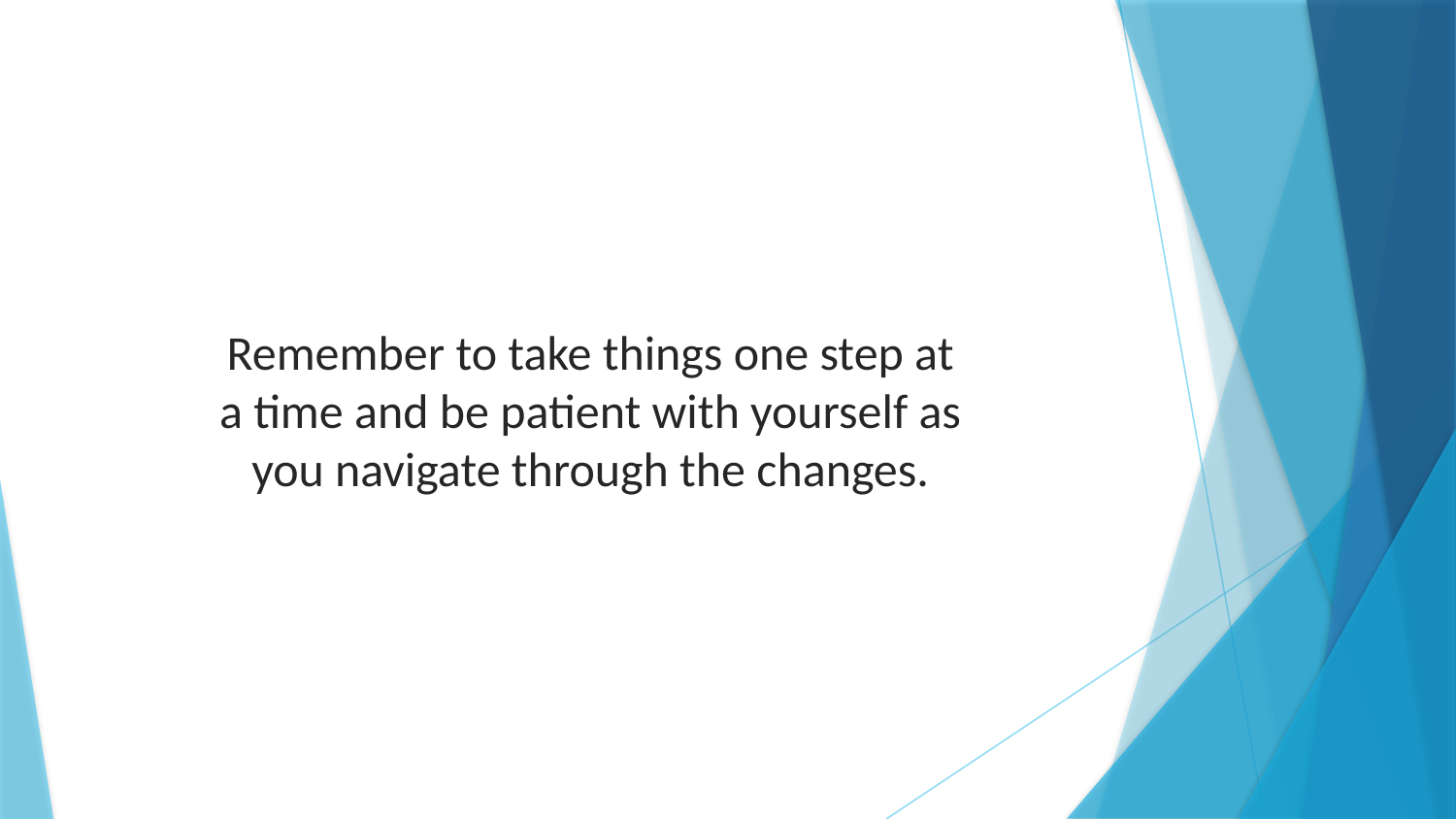

Remember to take things one step at a time and be patient with yourself as you navigate through the changes.